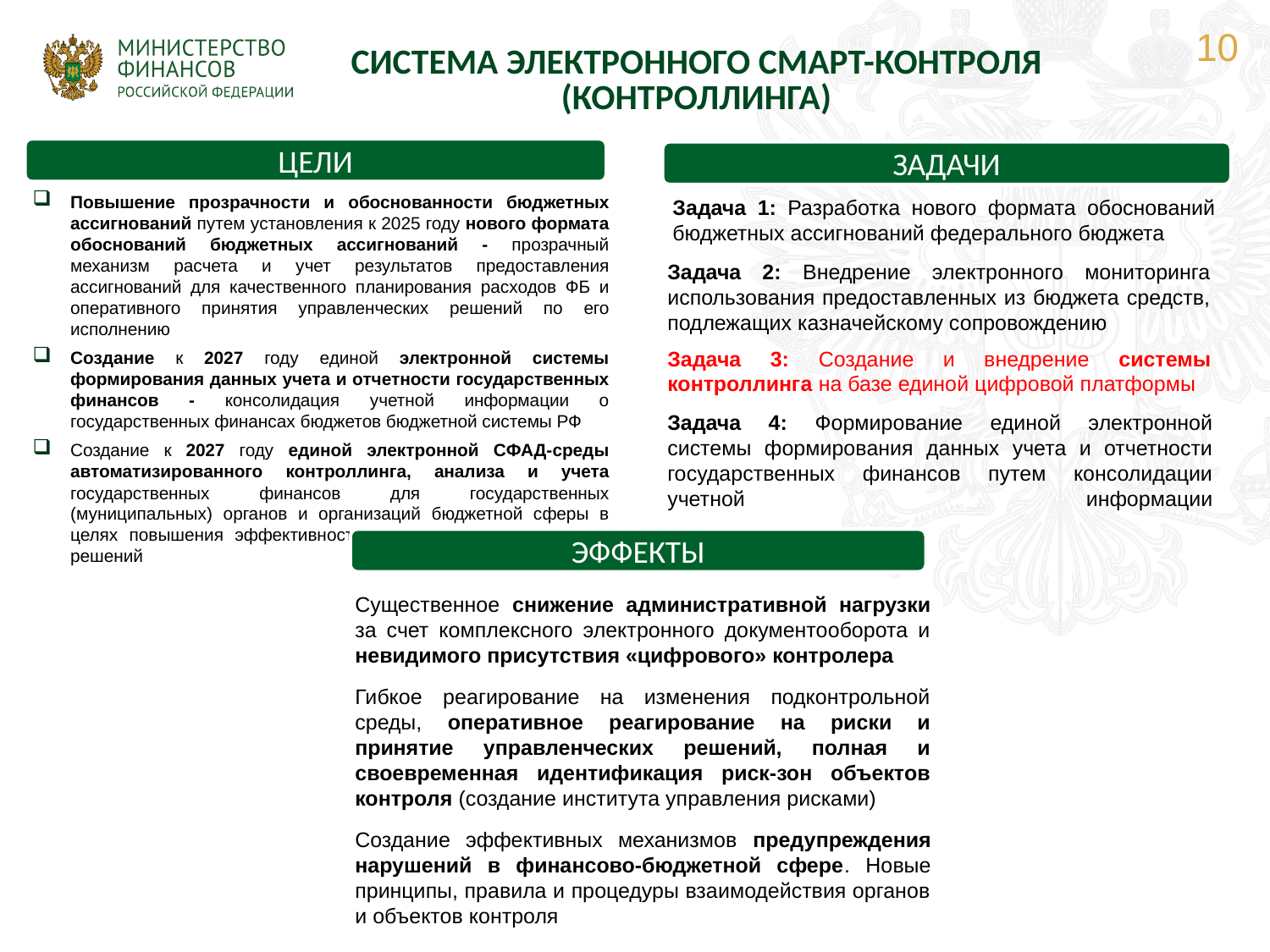

10
| СИСТЕМА ЭЛЕКТРОННОГО СМАРТ-КОНТРОЛЯ (КОНТРОЛЛИНГА) |
| --- |
ЦЕЛИ
ЗАДАЧИ
Повышение прозрачности и обоснованности бюджетных ассигнований путем установления к 2025 году нового формата обоснований бюджетных ассигнований - прозрачный механизм расчета и учет результатов предоставления ассигнований для качественного планирования расходов ФБ и оперативного принятия управленческих решений по его исполнению
Создание к 2027 году единой электронной системы формирования данных учета и отчетности государственных финансов - консолидация учетной информации о государственных финансах бюджетов бюджетной системы РФ
Создание к 2027 году единой электронной СФАД-среды автоматизированного контроллинга, анализа и учета государственных финансов для государственных (муниципальных) органов и организаций бюджетной сферы в целях повышения эффективности и качества управленческих решений
Задача 1: Разработка нового формата обоснований бюджетных ассигнований федерального бюджета
Задача 2: Внедрение электронного мониторинга использования предоставленных из бюджета средств, подлежащих казначейскому сопровождению
Задача 3: Создание и внедрение системы контроллинга на базе единой цифровой платформы
Задача 4: Формирование единой электронной системы формирования данных учета и отчетности государственных финансов путем консолидации учетной информации
ЭФФЕКТЫ

Существенное снижение административной нагрузки за счет комплексного электронного документооборота и невидимого присутствия «цифрового» контролера
Гибкое реагирование на изменения подконтрольной среды, оперативное реагирование на риски и принятие управленческих решений, полная и своевременная идентификация риск-зон объектов контроля (создание института управления рисками)
Создание эффективных механизмов предупреждения нарушений в финансово-бюджетной сфере. Новые принципы, правила и процедуры взаимодействия органов и объектов контроля